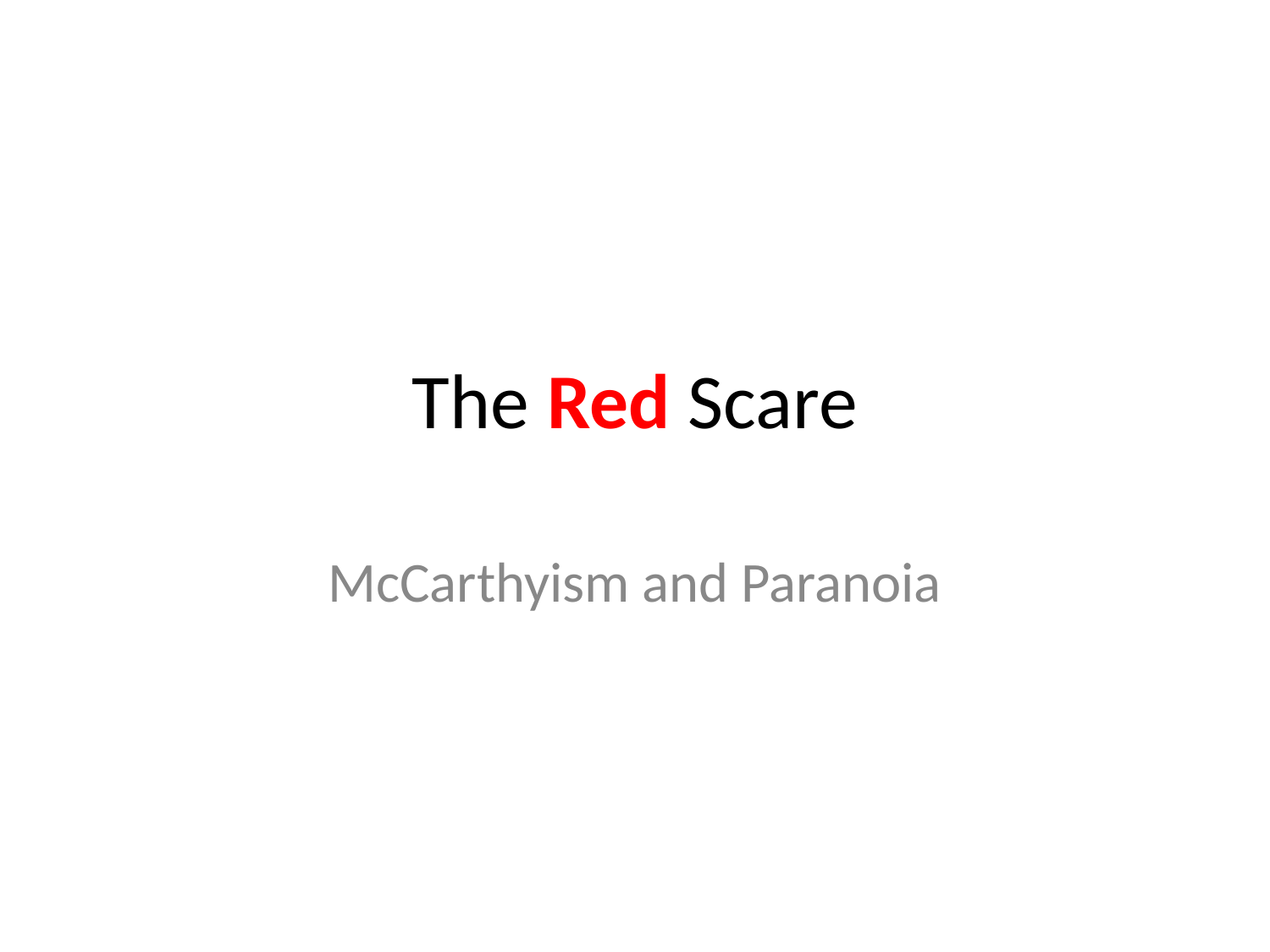

# The Red Scare
McCarthyism and Paranoia